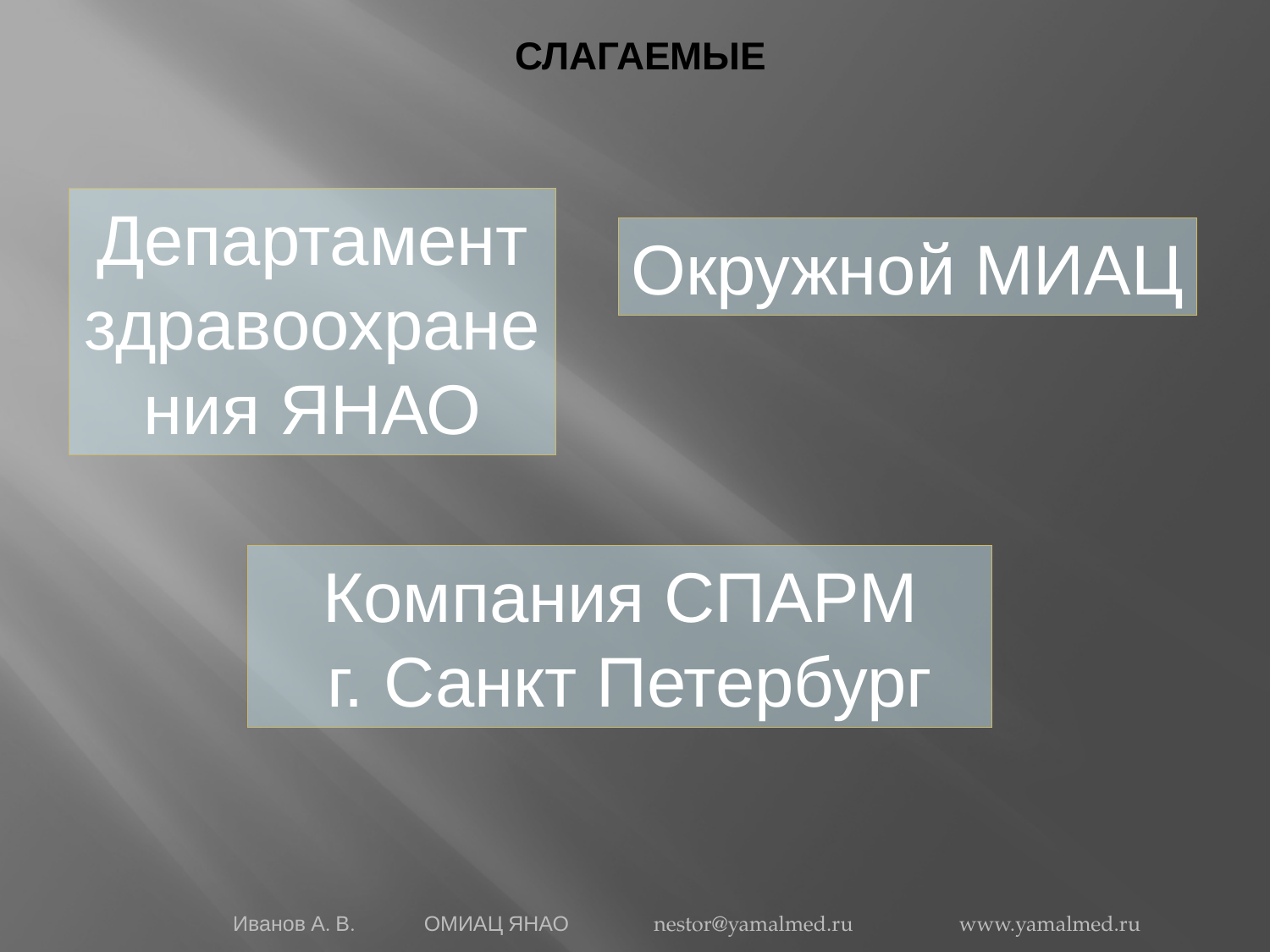

# Слагаемые
Департамент здравоохранения ЯНАО
Окружной МИАЦ
Компания СПАРМ
 г. Санкт Петербург
Иванов А. В.             ОМИАЦ ЯНАО                nestor@yamalmed.ru                    www.yamalmed.ru